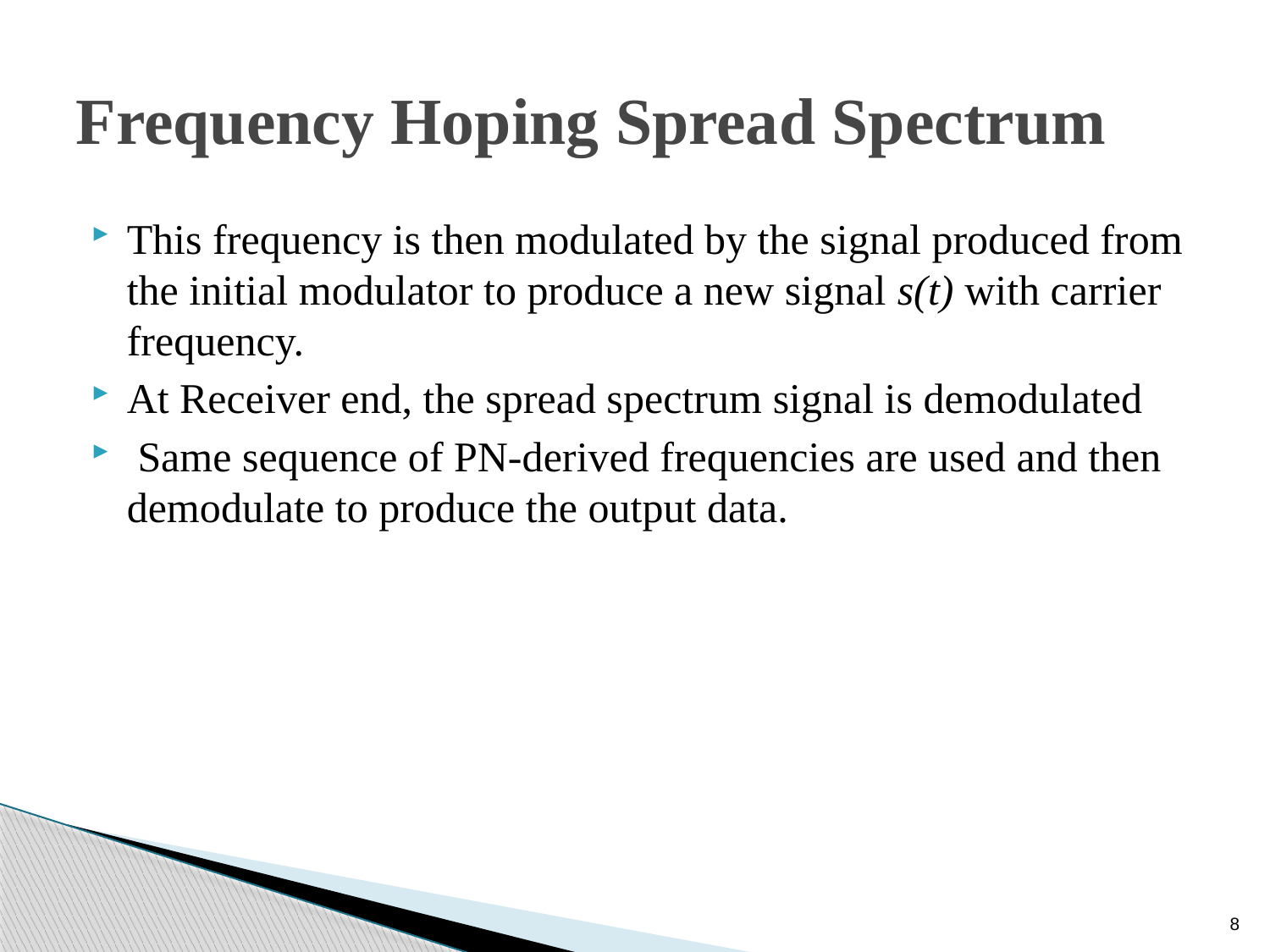

# Frequency Hoping Spread Spectrum
This frequency is then modulated by the signal produced from the initial modulator to produce a new signal s(t) with carrier frequency.
At Receiver end, the spread spectrum signal is demodulated
 Same sequence of PN-derived frequencies are used and then demodulate to produce the output data.

8